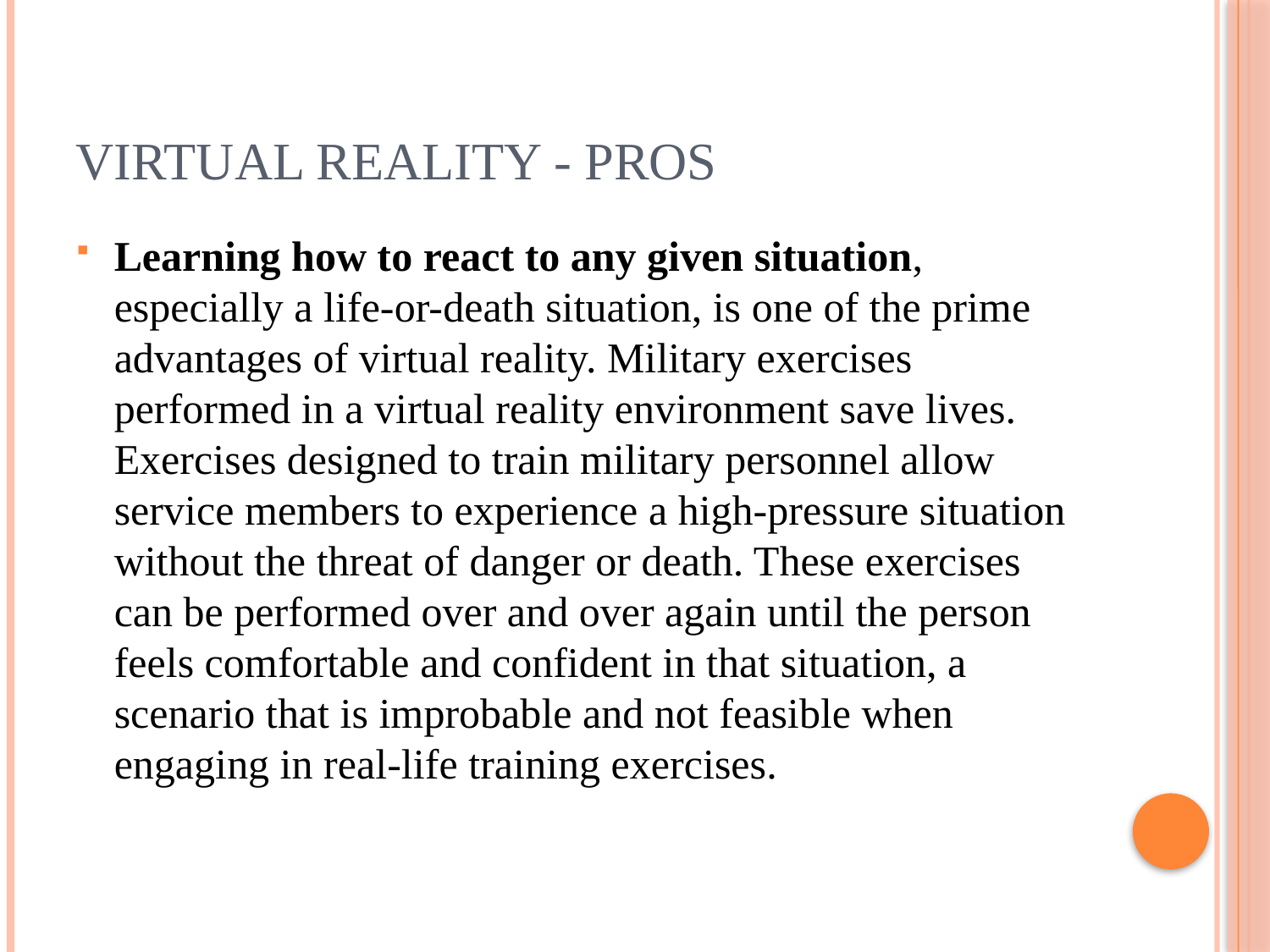

# Virtual Reality - Pros
Learning how to react to any given situation, especially a life-or-death situation, is one of the prime advantages of virtual reality. Military exercises performed in a virtual reality environment save lives. Exercises designed to train military personnel allow service members to experience a high-pressure situation without the threat of danger or death. These exercises can be performed over and over again until the person feels comfortable and confident in that situation, a scenario that is improbable and not feasible when engaging in real-life training exercises.